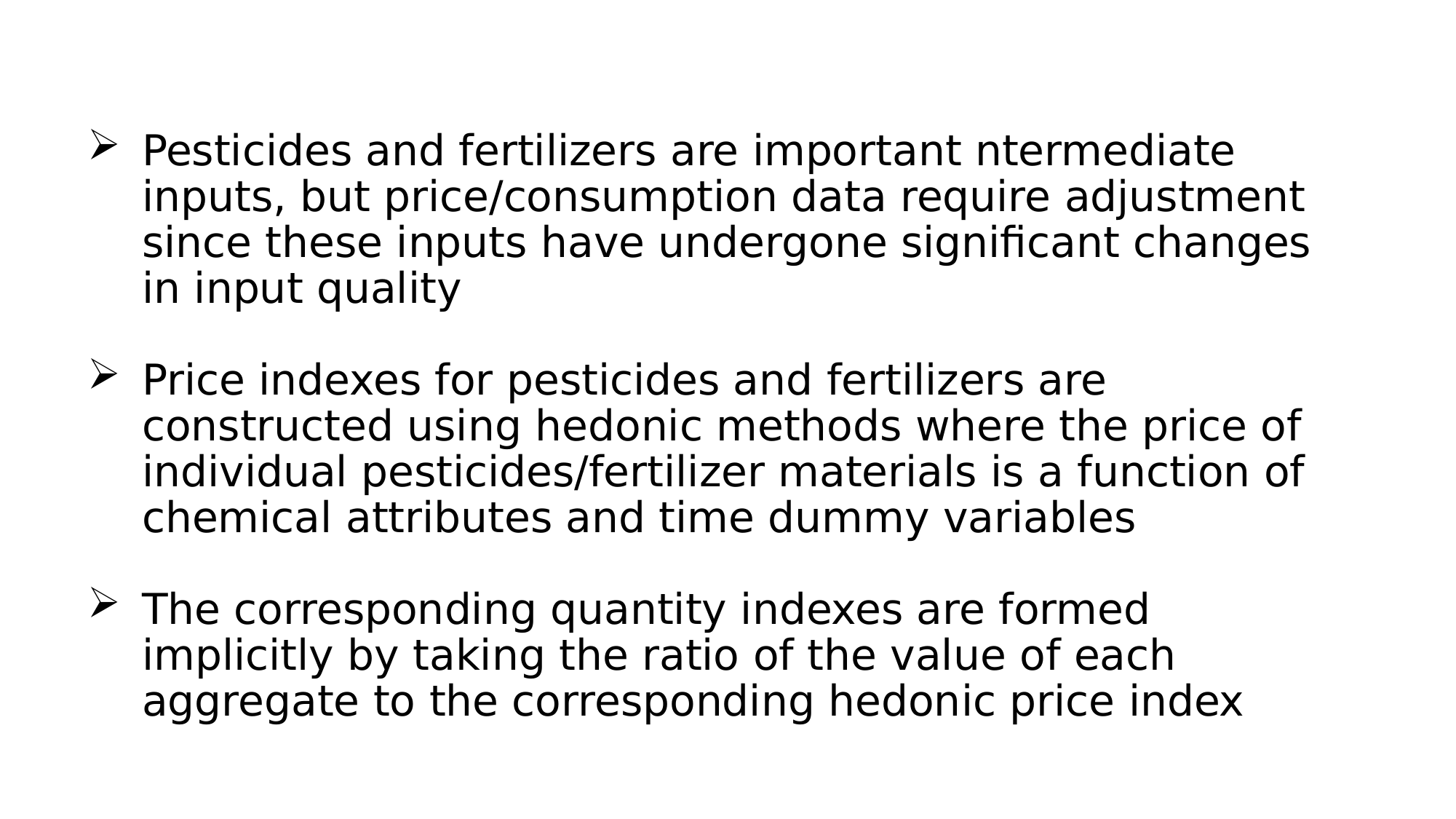

Pesticides and fertilizers are important ntermediate inputs, but price/consumption data require adjustment since these inputs have undergone significant changes in input quality

Price indexes for pesticides and fertilizers are constructed using hedonic methods where the price of individual pesticides/fertilizer materials is a function of chemical attributes and time dummy variables

The corresponding quantity indexes are formed implicitly by taking the ratio of the value of each aggregate to the corresponding hedonic price index